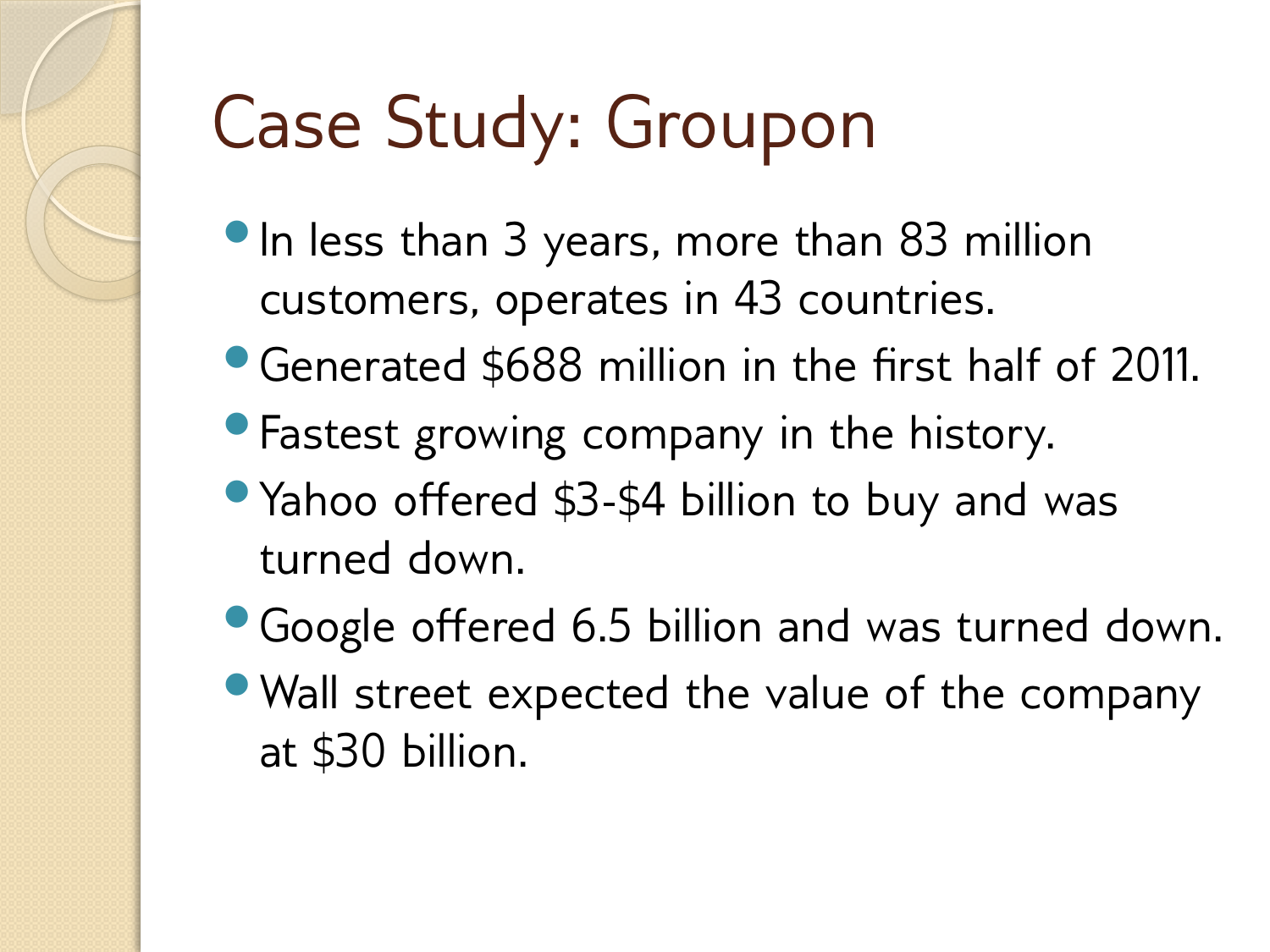

# Case Study: Groupon
In less than 3 years, more than 83 million customers, operates in 43 countries.
Generated $688 million in the first half of 2011.
Fastest growing company in the history.
Yahoo offered $3-$4 billion to buy and was turned down.
Google offered 6.5 billion and was turned down.
Wall street expected the value of the company at $30 billion.